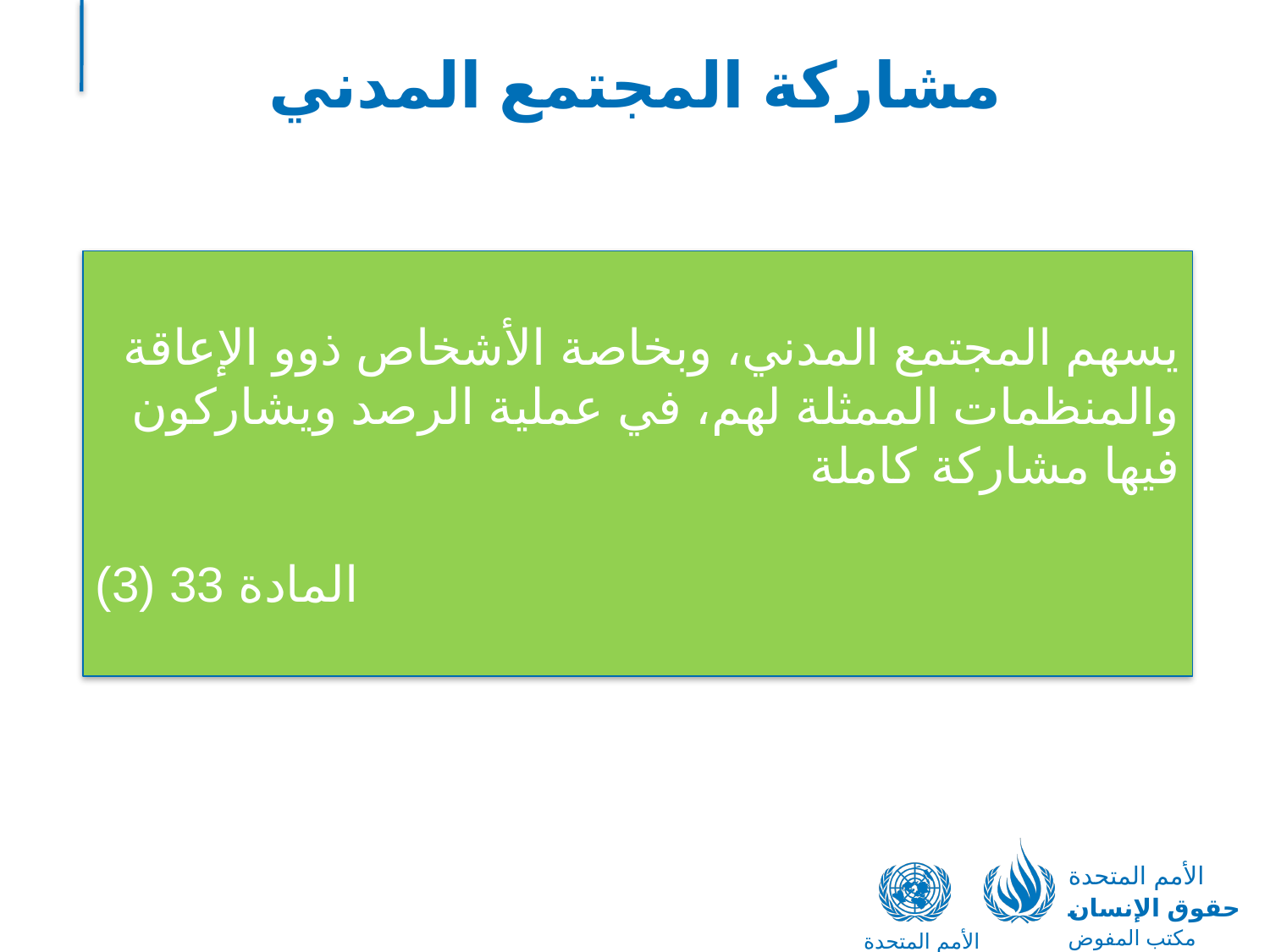

# مشاركة المجتمع المدني

يسهم المجتمع المدني، وبخاصة الأشخاص ذوو الإعاقة والمنظمات الممثلة لهم، في عملية الرصد ويشاركون فيها مشاركة كاملة

المادة 33 (3)
الأمم المتحدة
حقوق الإنسان
مكتب المفوض السامي
الأمم المتحدة